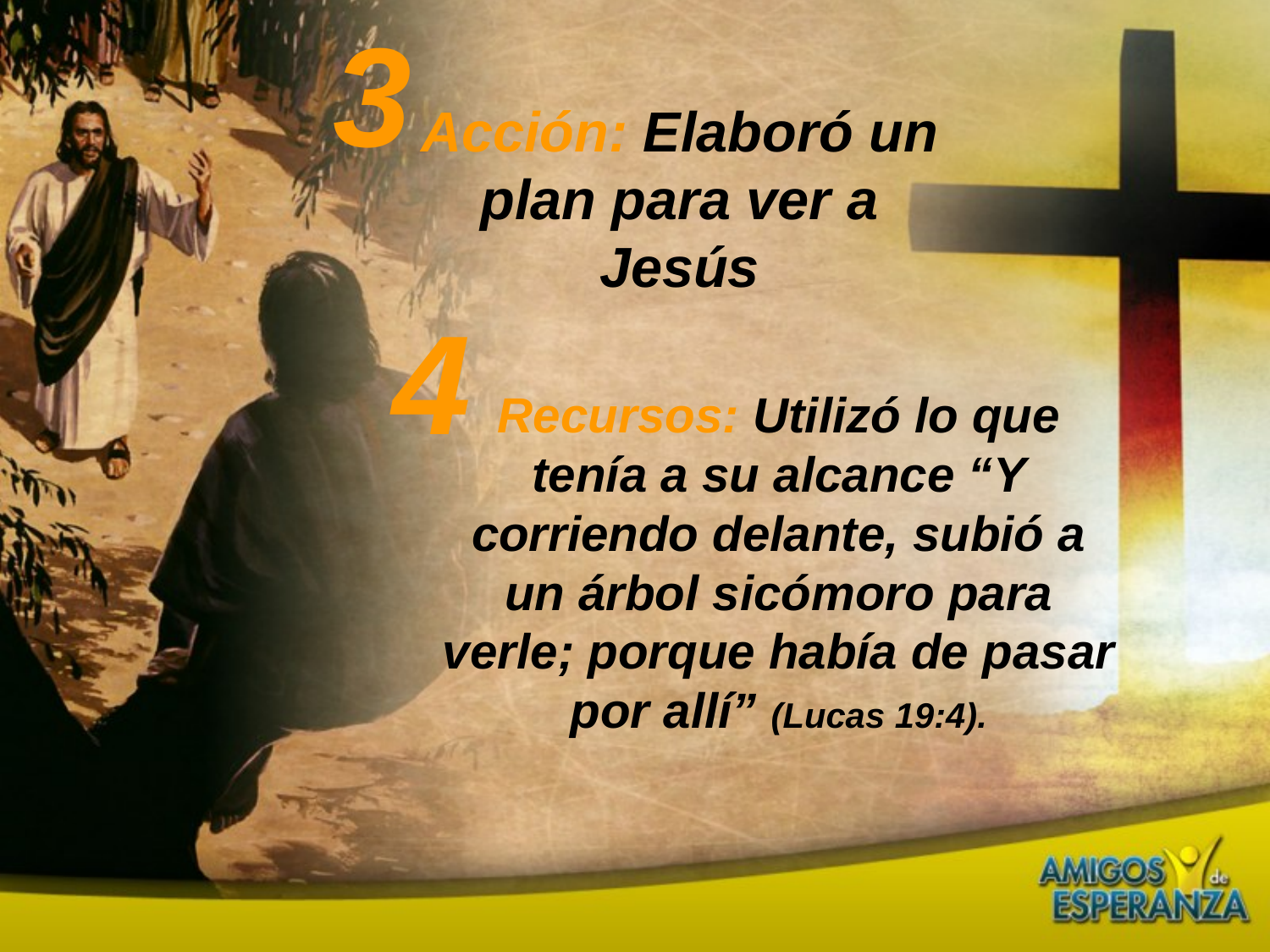

3
Acción: Elaboró un plan para ver a Jesús
4
Recursos: Utilizó lo que tenía a su alcance “Y corriendo delante, subió a un árbol sicómoro para verle; porque había de pasar por allí” (Lucas 19:4).